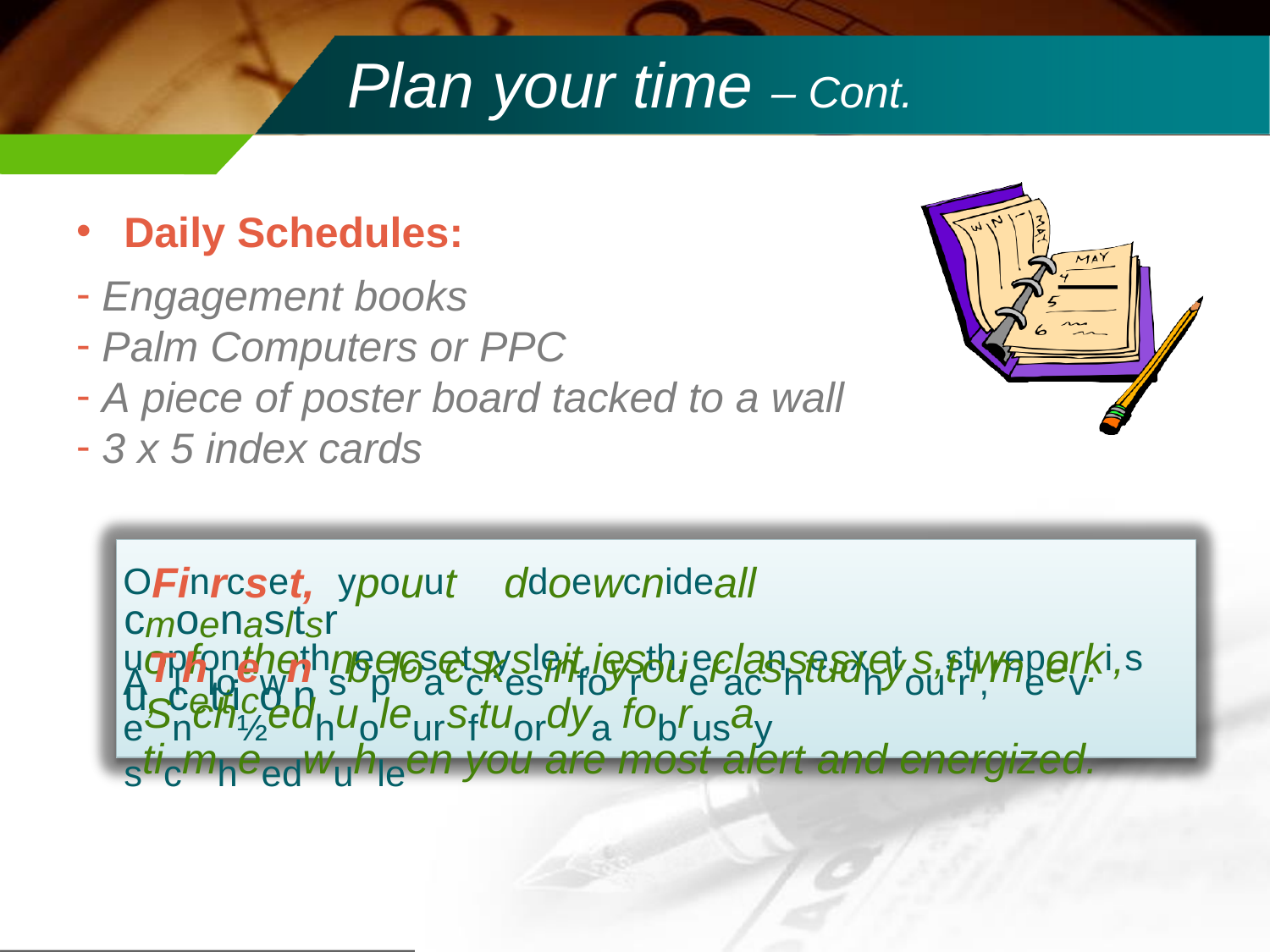

# Plan your time – Cont.

Daily Schedules:
Engagement books
Palm Computers or PPC
A piece of poster board tacked to a wall
3 x 5 index cards

OFinrcset,	ypouut	ddoewcnideall uopfonthethneecsetsysleit,iesth;eclansesxet s,stweporki,s

cmoenasltsru, cettico.n
ATlhloewn sbploacckesinfoyroueracshtudhyoutri,meev. eSnch½edhuoleursftuordya fobrusay
sticmheedwuhleen you are most alert and energized.